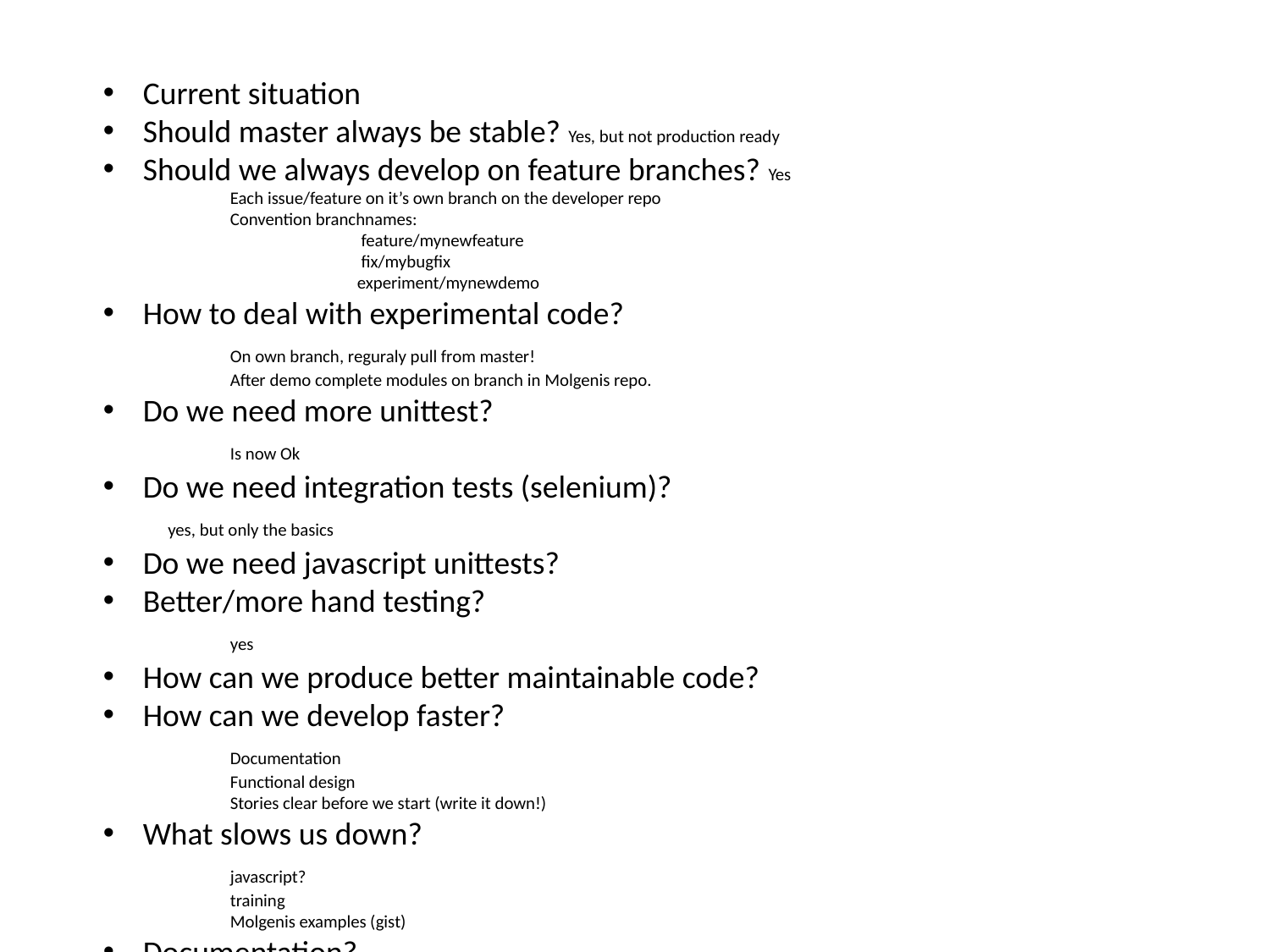

Current situation
Should master always be stable? Yes, but not production ready
Should we always develop on feature branches? Yes
	Each issue/feature on it’s own branch on the developer repo
	Convention branchnames:
		 feature/mynewfeature
		 fix/mybugfix
		experiment/mynewdemo
How to deal with experimental code?
	On own branch, reguraly pull from master!
	After demo complete modules on branch in Molgenis repo.
Do we need more unittest?
 	Is now Ok
Do we need integration tests (selenium)?
         yes, but only the basics
Do we need javascript unittests?
Better/more hand testing?
	yes
How can we produce better maintainable code?
How can we develop faster?
	Documentation
	Functional design
	Stories clear before we start (write it down!)
What slows us down?
 	javascript?
	training
	Molgenis examples (gist)
Documentation?
	We need documentation what features are available.
                Centralize and harmonize documentation.
Versioning? Next time
Issue tracking Next time

Voor testen issue eerst van andere repo pullen